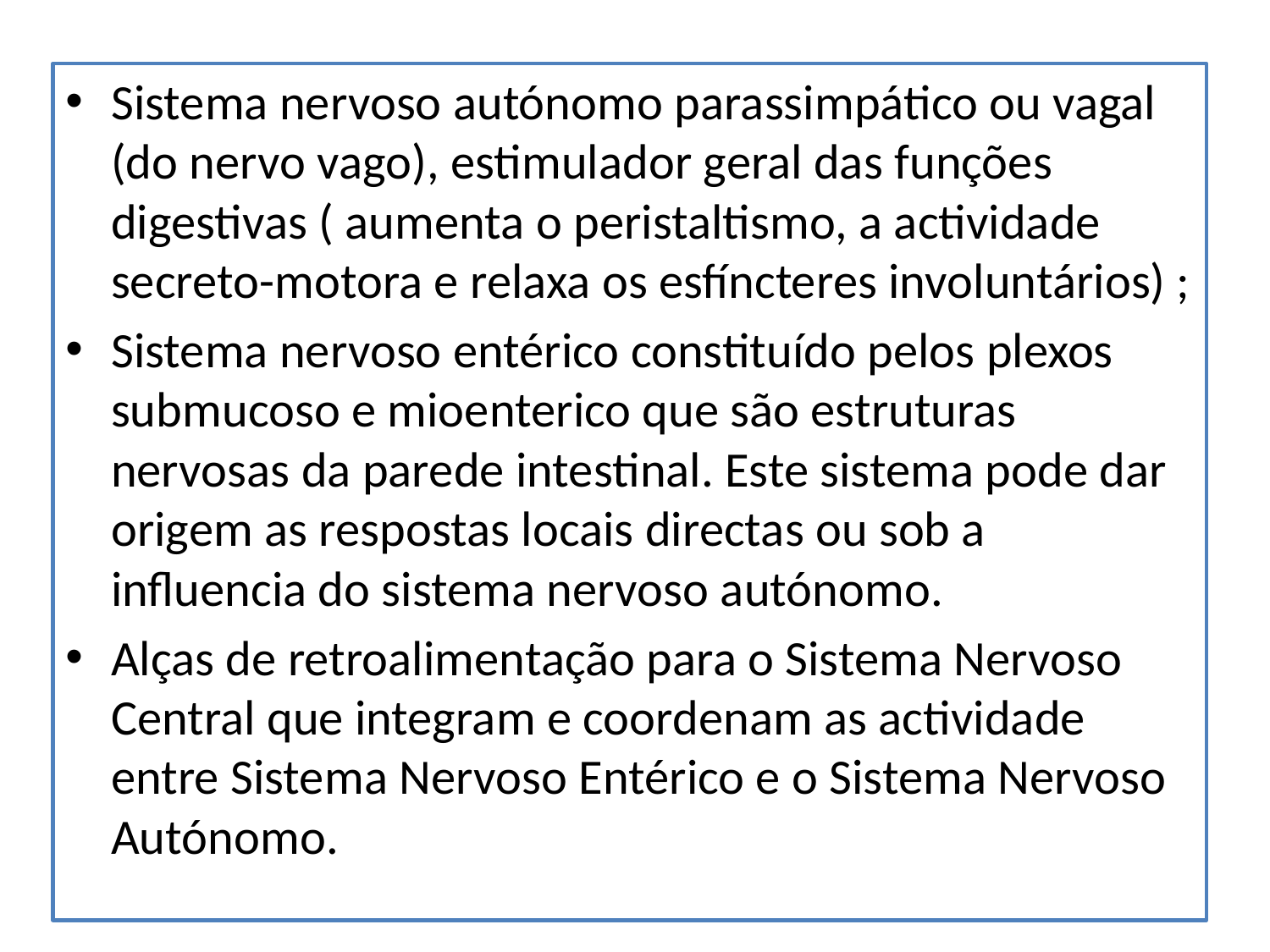

#
Sistema nervoso autónomo parassimpático ou vagal (do nervo vago), estimulador geral das funções digestivas ( aumenta o peristaltismo, a actividade secreto-motora e relaxa os esfíncteres involuntários) ;
Sistema nervoso entérico constituído pelos plexos submucoso e mioenterico que são estruturas nervosas da parede intestinal. Este sistema pode dar origem as respostas locais directas ou sob a influencia do sistema nervoso autónomo.
Alças de retroalimentação para o Sistema Nervoso Central que integram e coordenam as actividade entre Sistema Nervoso Entérico e o Sistema Nervoso Autónomo.